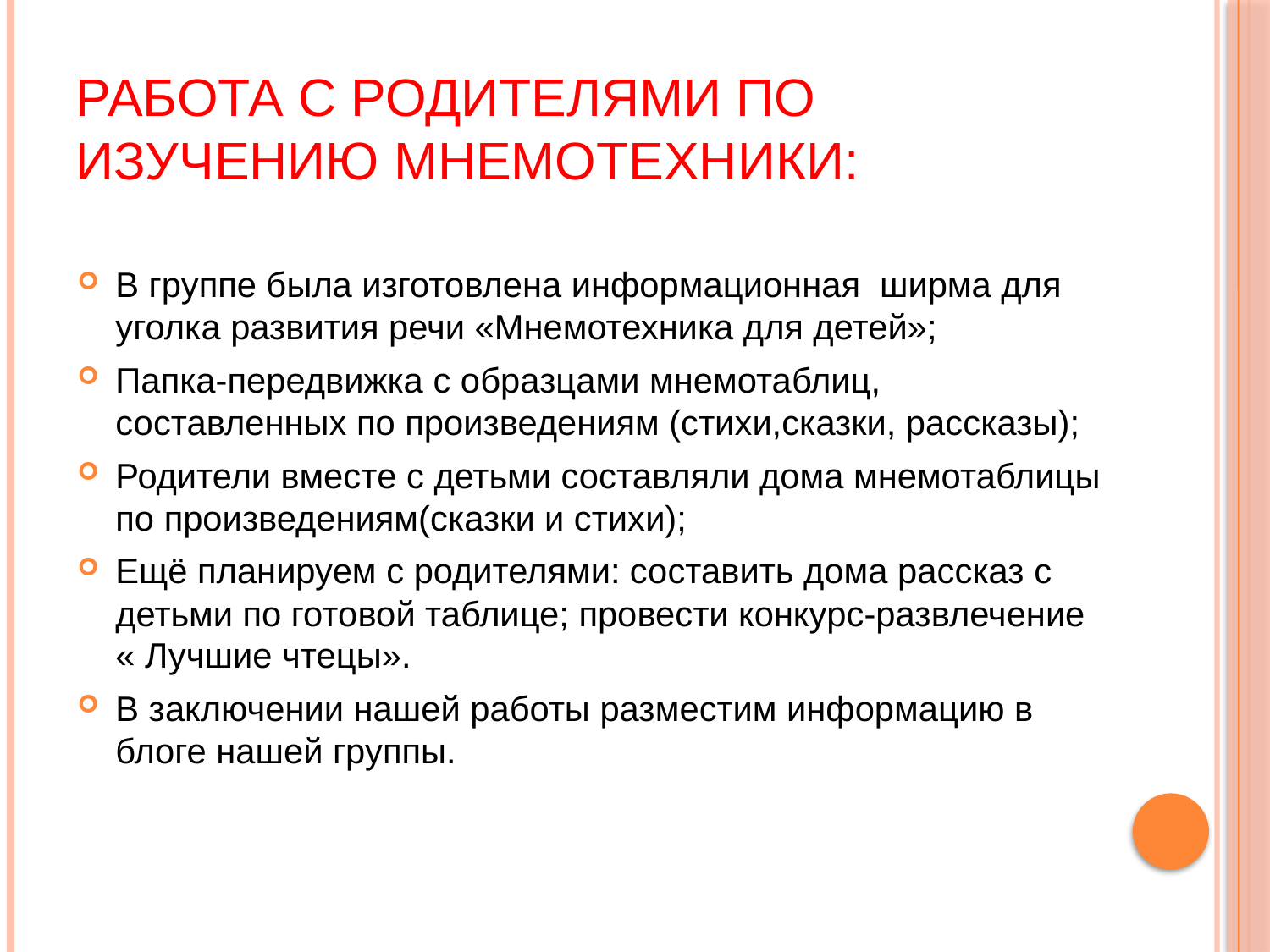

# Работа с родителями по изучению мнемотехники:
В группе была изготовлена информационная  ширма для уголка развития речи «Мнемотехника для детей»;
Папка-передвижка с образцами мнемотаблиц, составленных по произведениям (стихи,сказки, рассказы);
Родители вместе с детьми составляли дома мнемотаблицы по произведениям(сказки и стихи);
Ещё планируем с родителями: составить дома рассказ с детьми по готовой таблице; провести конкурс-развлечение « Лучшие чтецы».
В заключении нашей работы разместим информацию в блоге нашей группы.